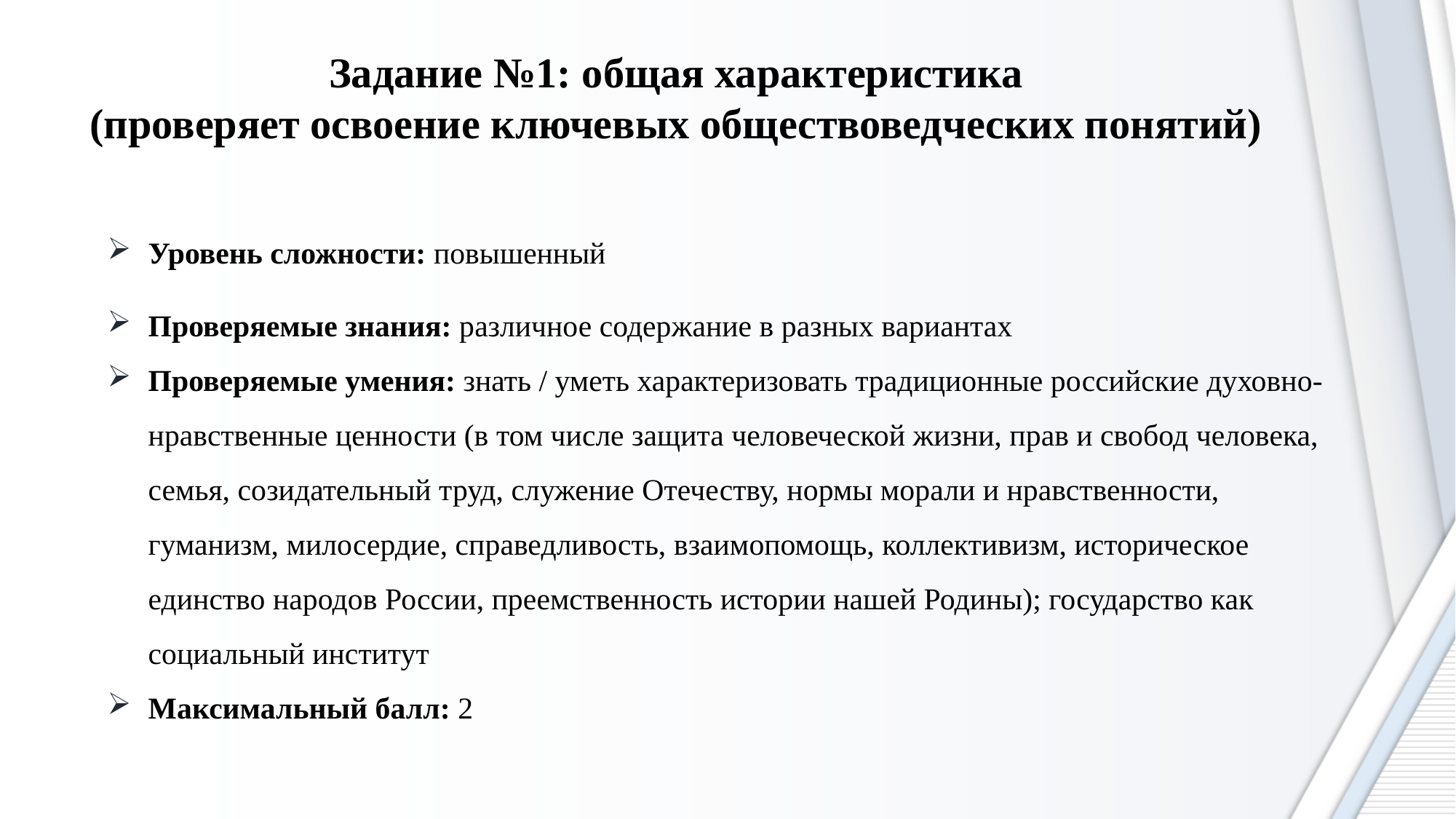

Задание №1: общая характеристика
(проверяет освоение ключевых обществоведческих понятий)
Уровень сложности: повышенный
Проверяемые знания: различное содержание в разных вариантах
Проверяемые умения: знать / уметь характеризовать традиционные российские духовно-нравственные ценности (в том числе защита человеческой жизни, прав и свобод человека, семья, созидательный труд, служение Отечеству, нормы морали и нравственности, гуманизм, милосердие, справедливость, взаимопомощь, коллективизм, историческое единство народов России, преемственность истории нашей Родины); государство как социальный институт
Максимальный балл: 2